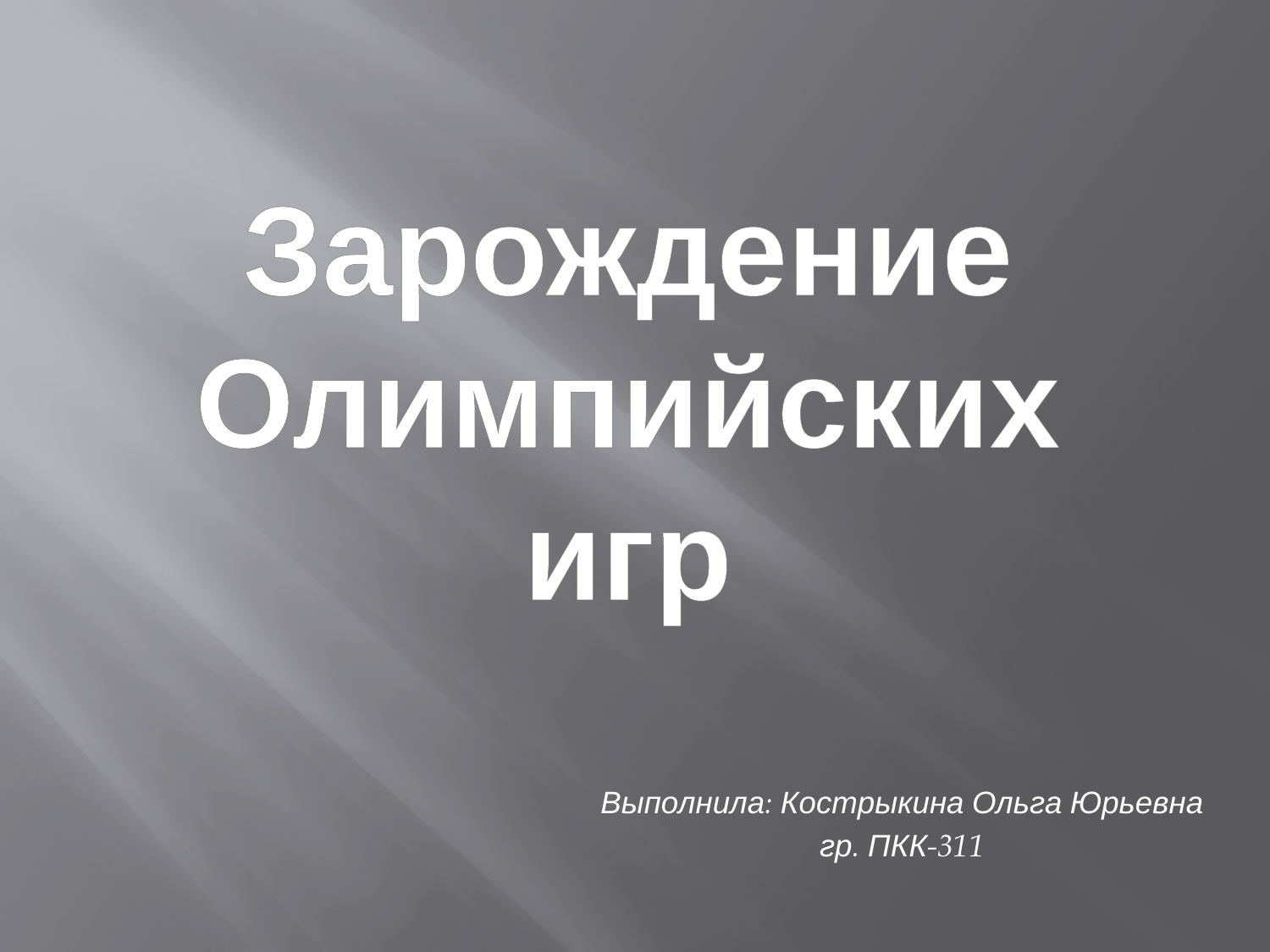

Зарождение Олимпийских игр
Выполнила: Кострыкина Ольга Юрьевна
гр. ПКК-311